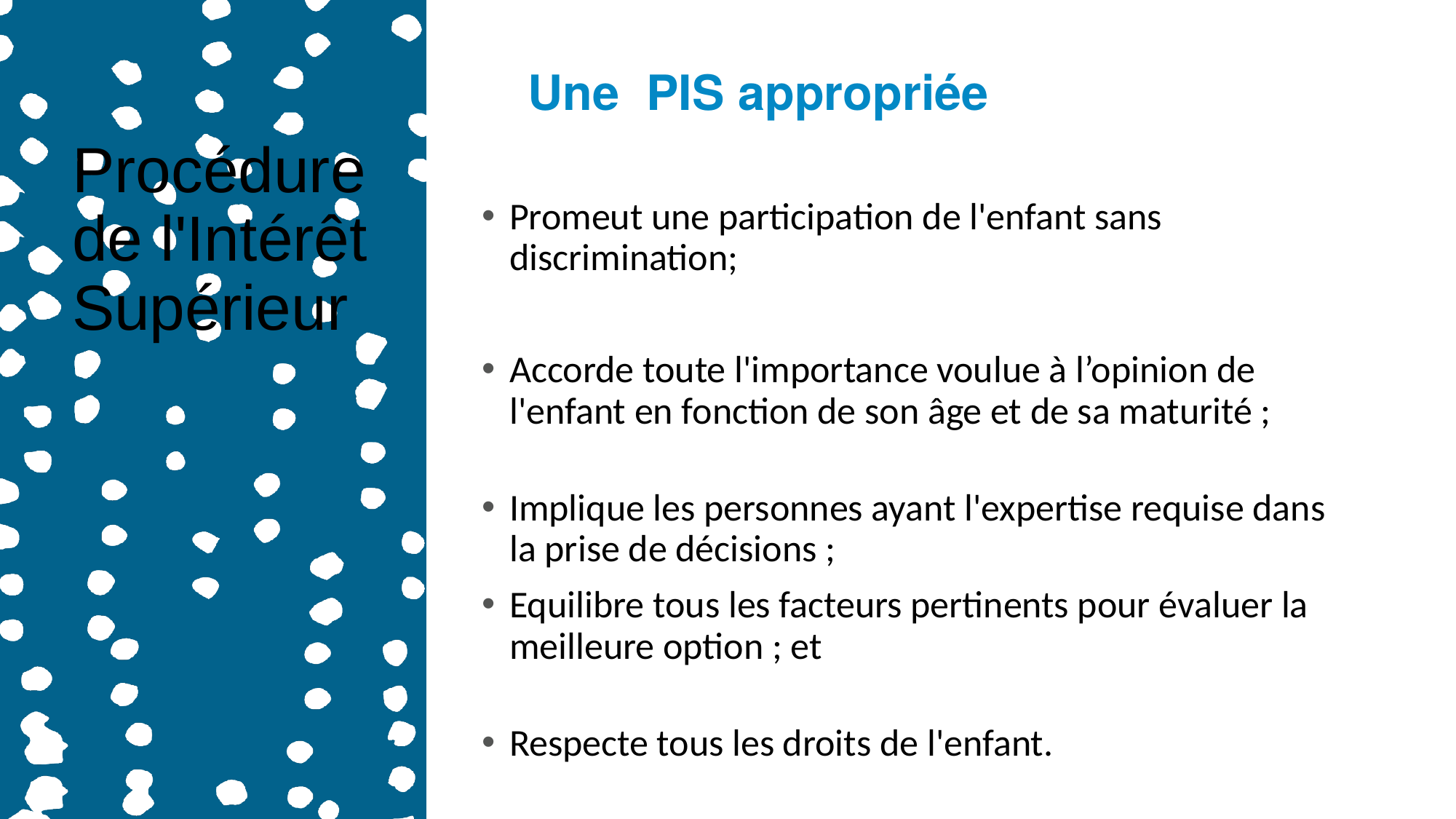

Procédure de l'Intérêt Supérieur

Une  PIS appropriée

Promeut une participation de l'enfant sans discrimination;

Accorde toute l'importance voulue à l’opinion de l'enfant en fonction de son âge et de sa maturité ;
Implique les personnes ayant l'expertise requise dans la prise de décisions ;
Equilibre tous les facteurs pertinents pour évaluer la meilleure option ; et
Respecte tous les droits de l'enfant.